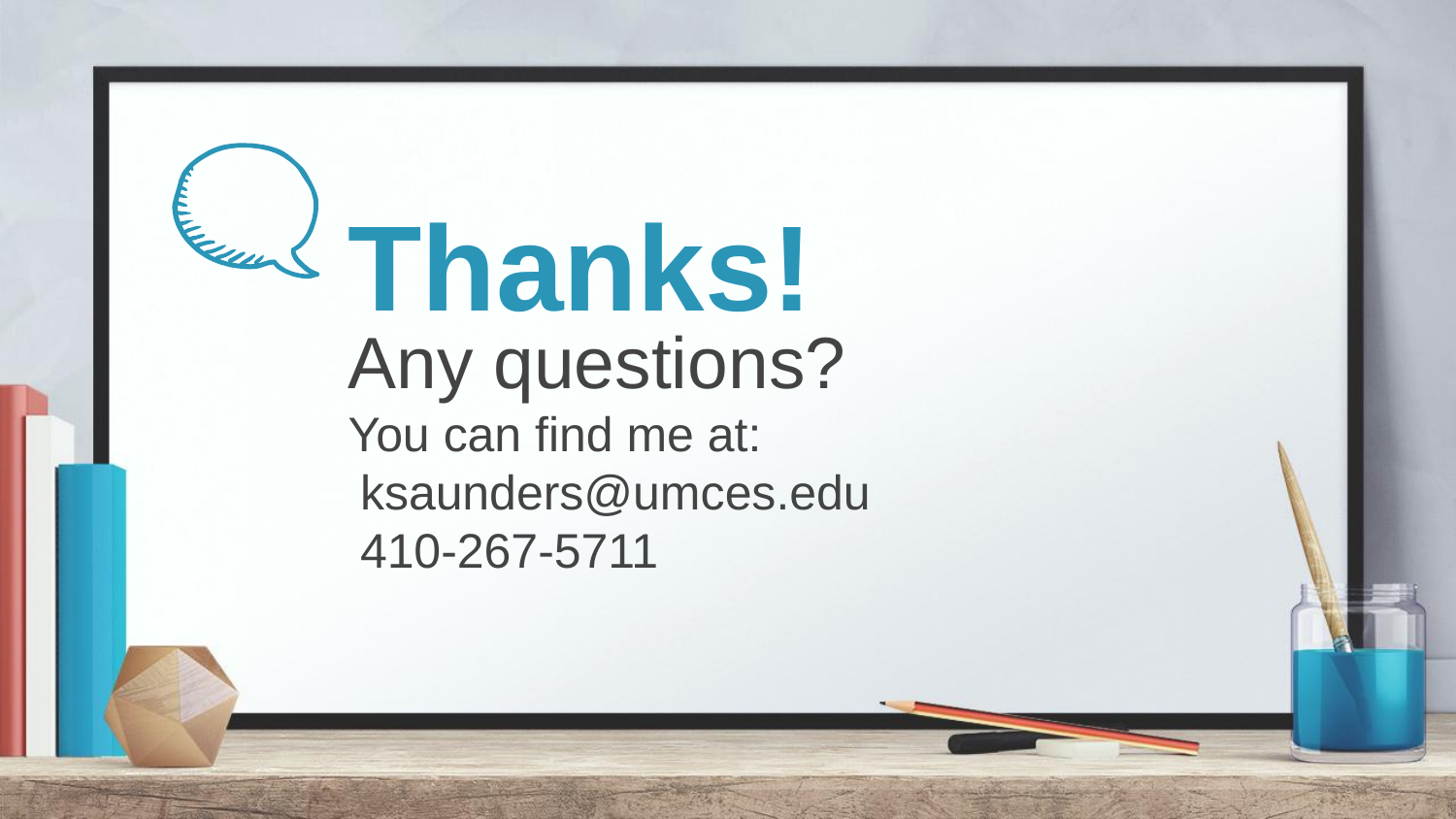

# Thanks!
Any questions?
You can find me at:
ksaunders@umces.edu
410-267-5711